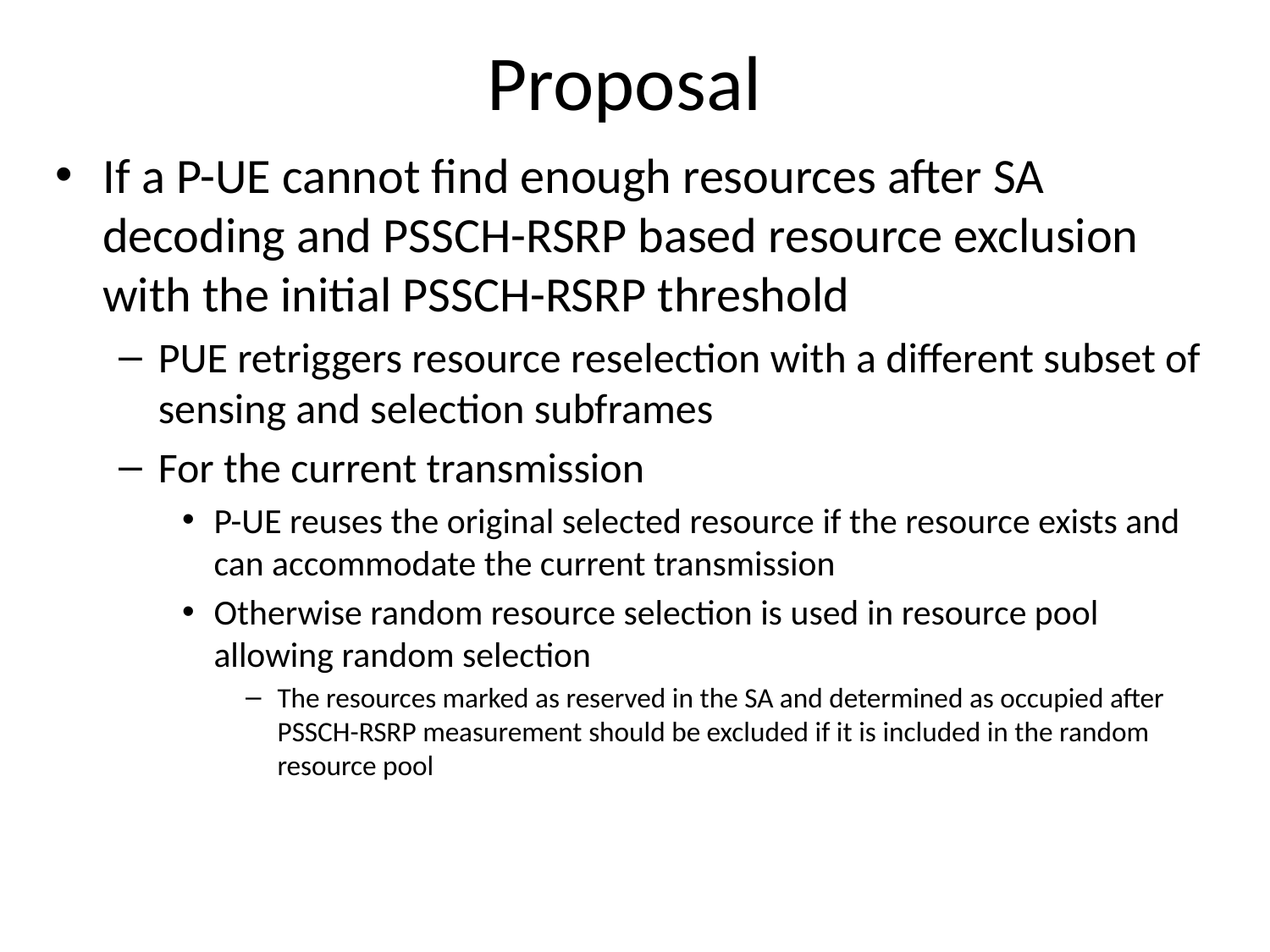

# Proposal
If a P-UE cannot find enough resources after SA decoding and PSSCH-RSRP based resource exclusion with the initial PSSCH-RSRP threshold
PUE retriggers resource reselection with a different subset of sensing and selection subframes
For the current transmission
P-UE reuses the original selected resource if the resource exists and can accommodate the current transmission
Otherwise random resource selection is used in resource pool allowing random selection
The resources marked as reserved in the SA and determined as occupied after PSSCH-RSRP measurement should be excluded if it is included in the random resource pool